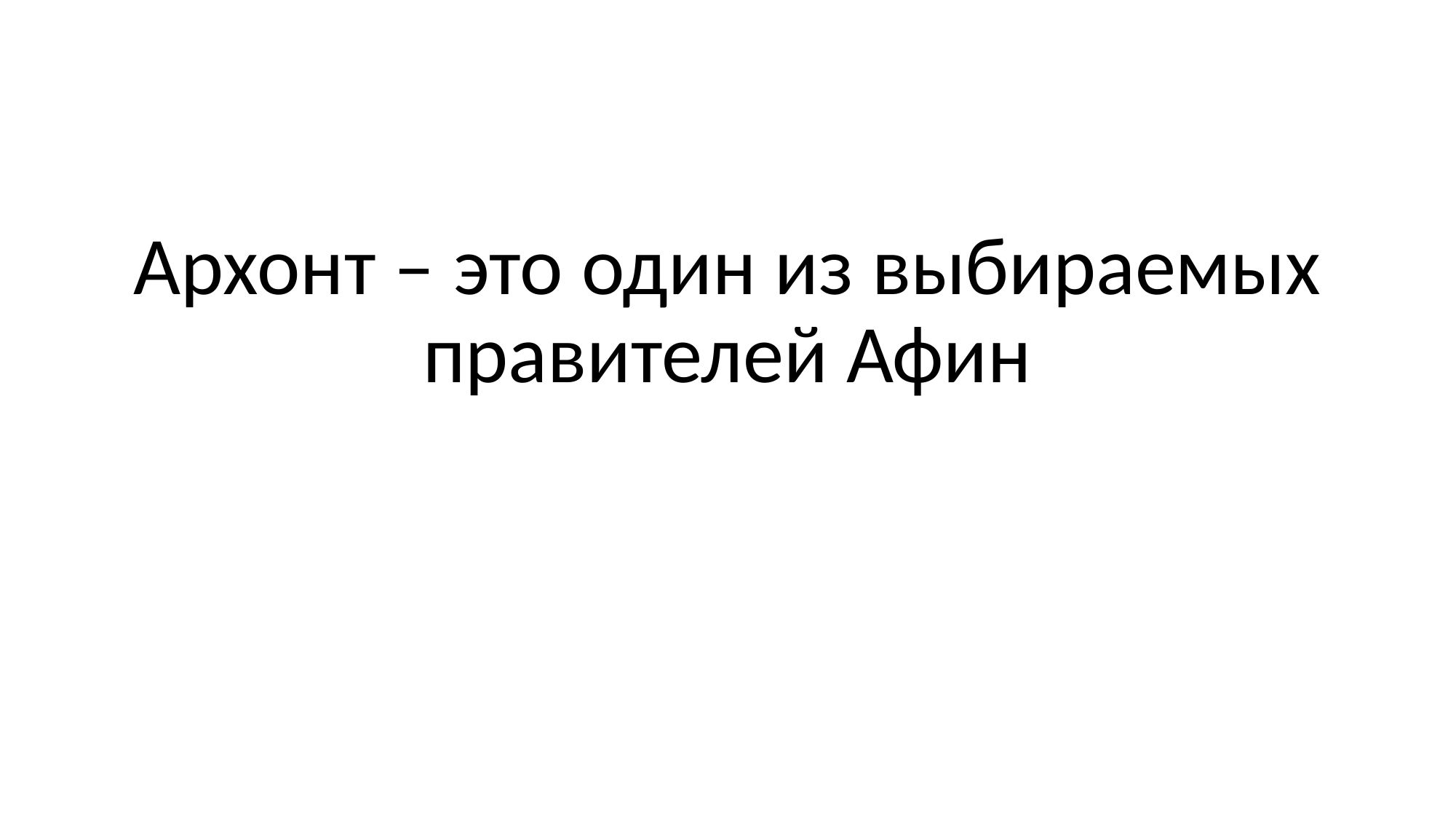

#
Архонт – это один из выбираемых правителей Афин